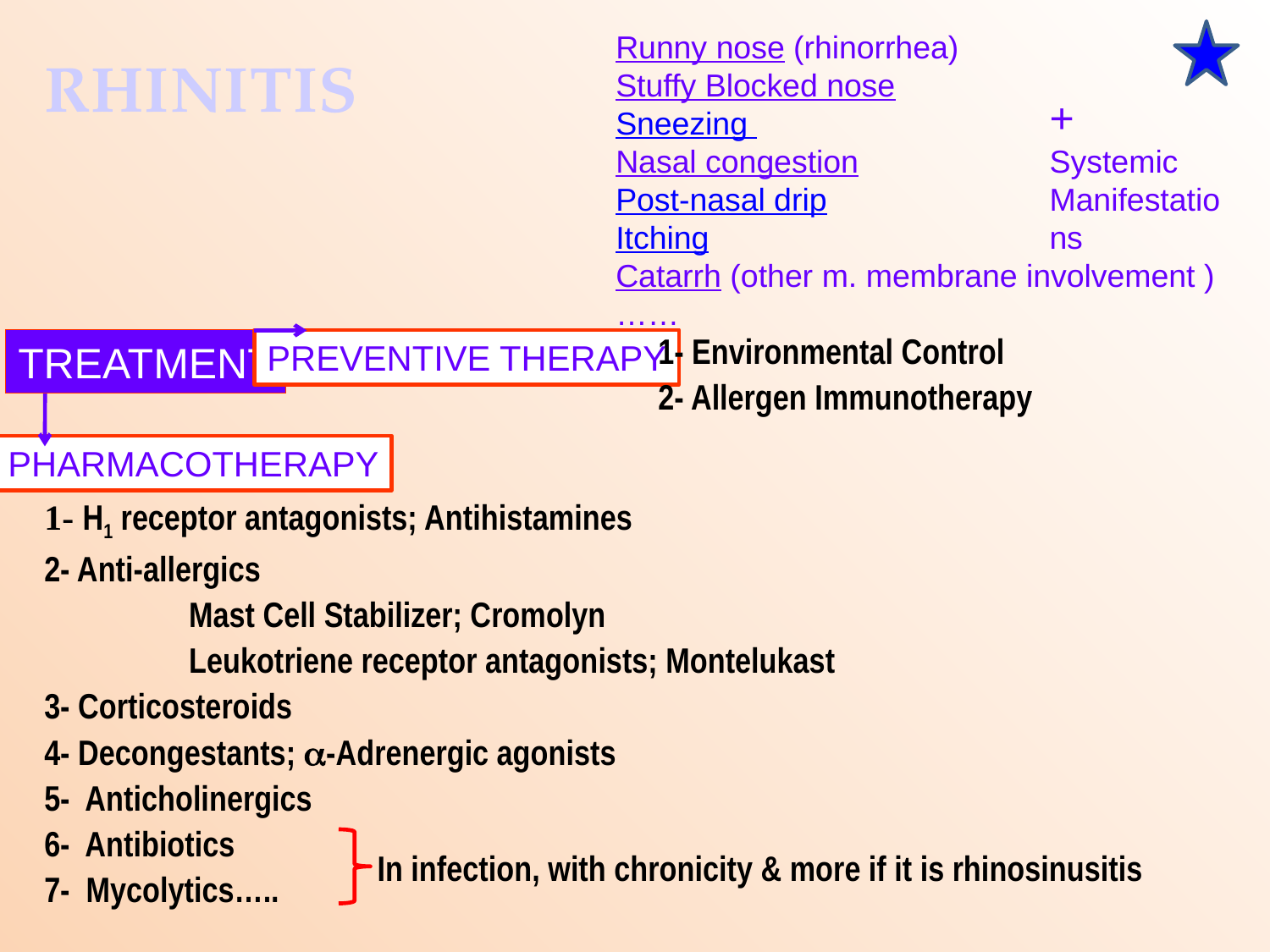

Runny nose (rhinorrhea)
Stuffy Blocked nose
Sneezing
Nasal congestion
Post-nasal drip
Itching
Catarrh (other m. membrane involvement )……

RHINITIS
+
Systemic
Manifestations
1- Environmental Control
2- Allergen Immunotherapy
TREATMENT
PREVENTIVE THERAPY
PHARMACOTHERAPY
1- H1 receptor antagonists; Antihistamines
2- Anti-allergics
                  Mast Cell Stabilizer; Cromolyn
                  Leukotriene receptor antagonists; Montelukast
3- Corticosteroids
4- Decongestants; α-Adrenergic agonists
5-  Anticholinergics
6-  Antibiotics
7-  Mycolytics…..

In infection, with chronicity & more if it is rhinosinusitis